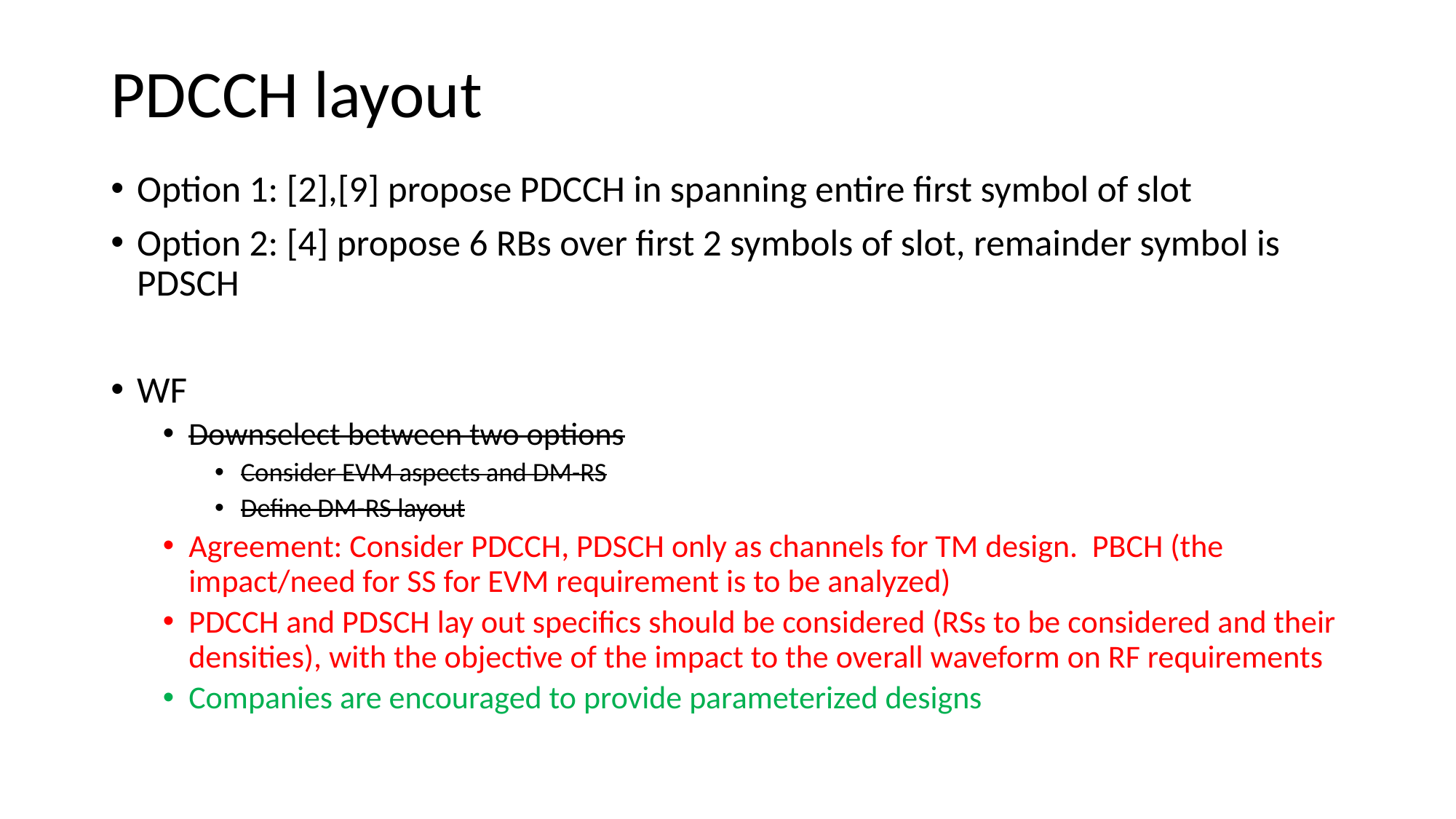

# PDCCH layout
Option 1: [2],[9] propose PDCCH in spanning entire first symbol of slot
Option 2: [4] propose 6 RBs over first 2 symbols of slot, remainder symbol is PDSCH

WF
Downselect between two options
Consider EVM aspects and DM-RS
Define DM-RS layout
Agreement: Consider PDCCH, PDSCH only as channels for TM design.  PBCH (the impact/need for SS for EVM requirement is to be analyzed)
PDCCH and PDSCH lay out specifics should be considered (RSs to be considered and their densities), with the objective of the impact to the overall waveform on RF requirements
Companies are encouraged to provide parameterized designs